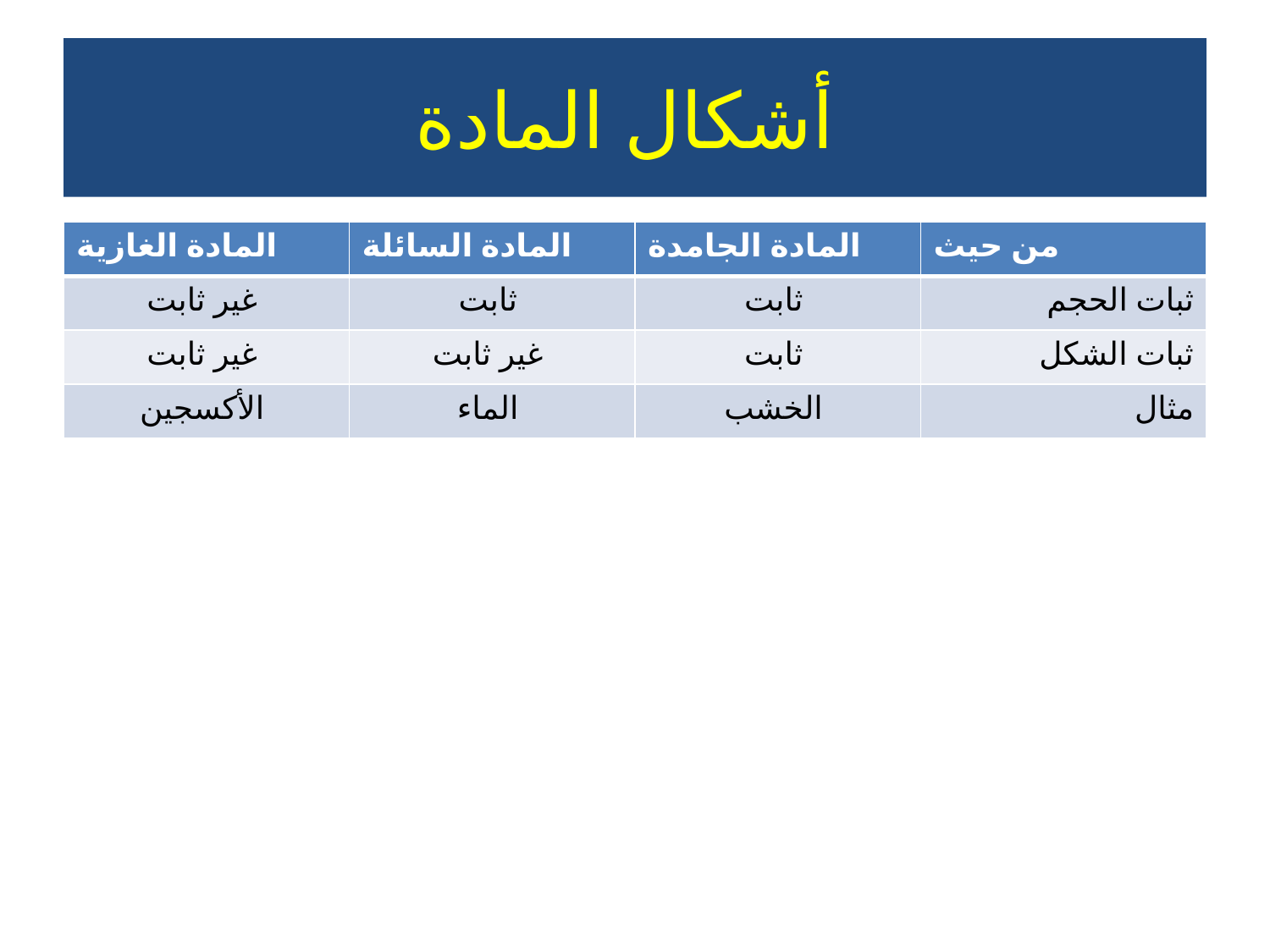

# أشكال المادة
| المادة الغازية | المادة السائلة | المادة الجامدة | من حيث |
| --- | --- | --- | --- |
| غير ثابت | ثابت | ثابت | ثبات الحجم |
| غير ثابت | غير ثابت | ثابت | ثبات الشكل |
| الأكسجين | الماء | الخشب | مثال |